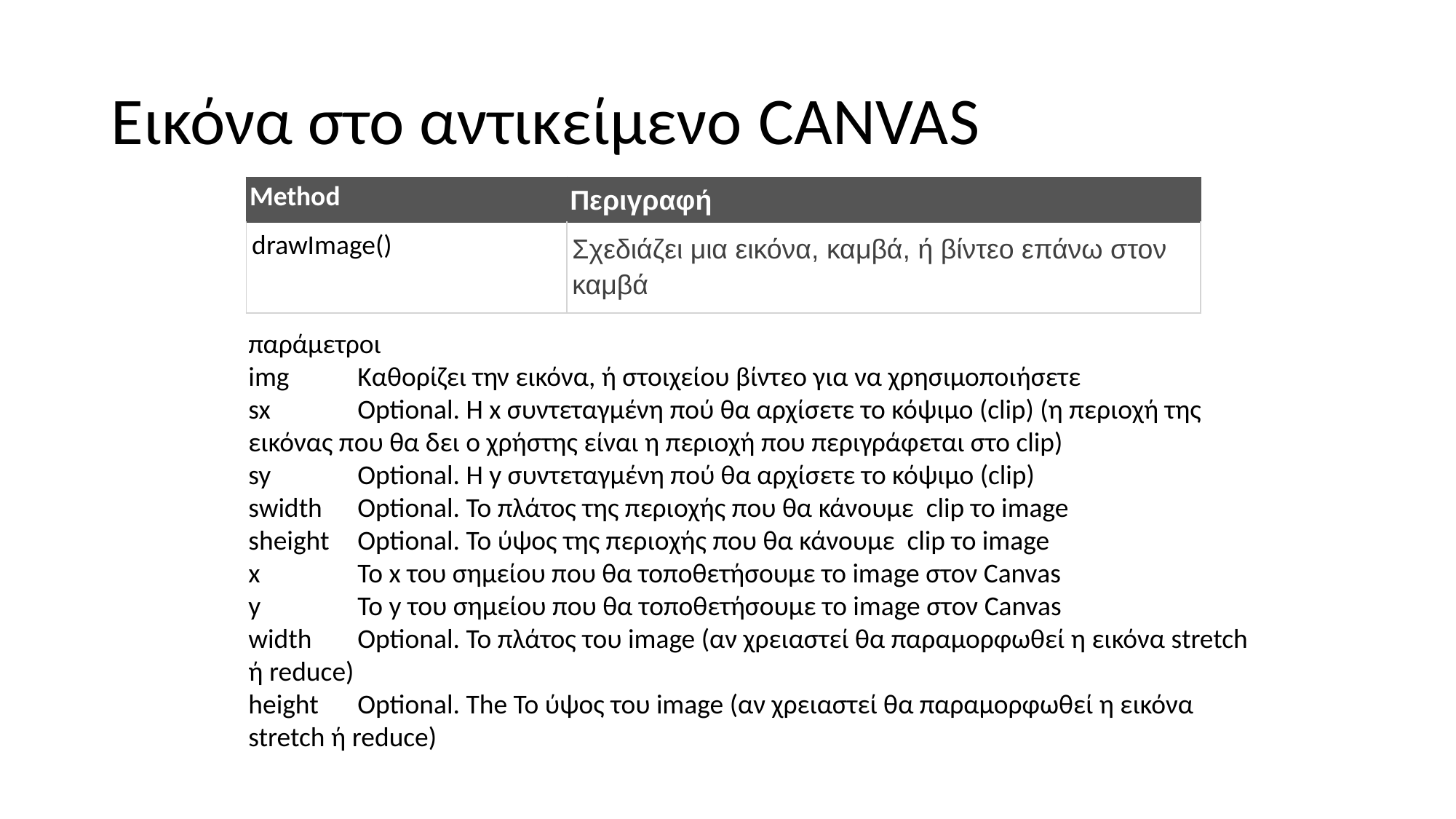

# Εικόνα στο αντικείμενο CANVAS
| Method | Περιγραφή |
| --- | --- |
| drawImage() | Σχεδιάζει μια εικόνα, καμβά, ή βίντεο επάνω στον καμβά |
παράμετροι
img	Καθορίζει την εικόνα, ή στοιχείου βίντεο για να χρησιμοποιήσετε
sx	Optional. Η x συντεταγμένη πού θα αρχίσετε το κόψιμο (clip) (η περιοχή της εικόνας που θα δει ο χρήστης είναι η περιοχή που περιγράφεται στο clip)
sy	Optional. Η y συντεταγμένη πού θα αρχίσετε το κόψιμο (clip)
swidth	Optional. Το πλάτος της περιοχής που θα κάνουμε  clip το image
sheight	Optional. Το ύψος της περιοχής που θα κάνουμε  clip το image
x	Το x του σημείου που θα τοποθετήσουμε το image στον Canvas
y	Το y του σημείου που θα τοποθετήσουμε το image στον Canvas
width	Optional. Το πλάτος του image (αν χρειαστεί θα παραμορφωθεί η εικόνα stretch ή reduce)
height	Optional. The Το ύψος του image (αν χρειαστεί θα παραμορφωθεί η εικόνα stretch ή reduce)